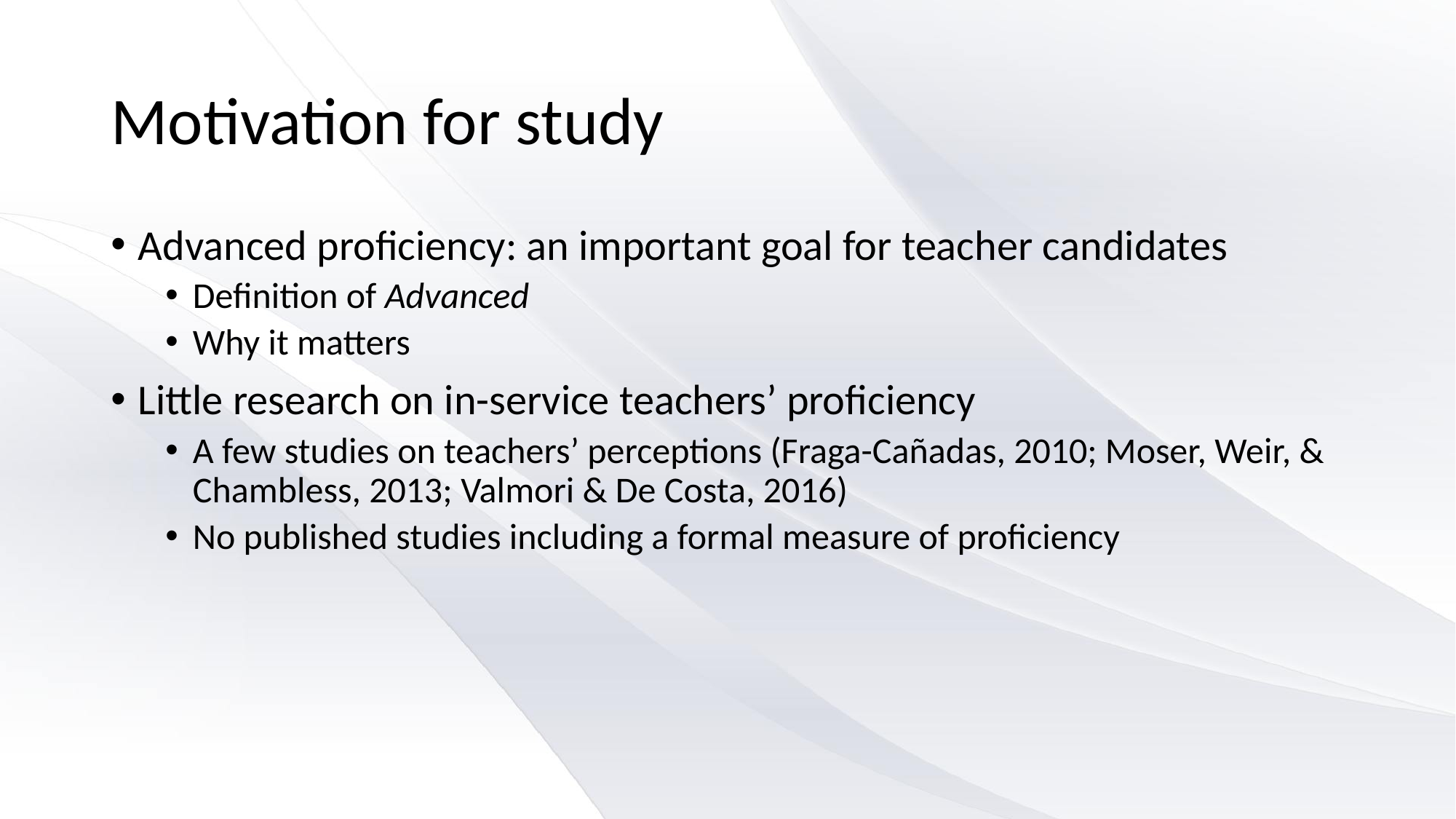

# Motivation for study
Advanced proficiency: an important goal for teacher candidates
Definition of Advanced
Why it matters
Little research on in-service teachers’ proficiency
A few studies on teachers’ perceptions (Fraga-Cañadas, 2010; Moser, Weir, & Chambless, 2013; Valmori & De Costa, 2016)
No published studies including a formal measure of proficiency